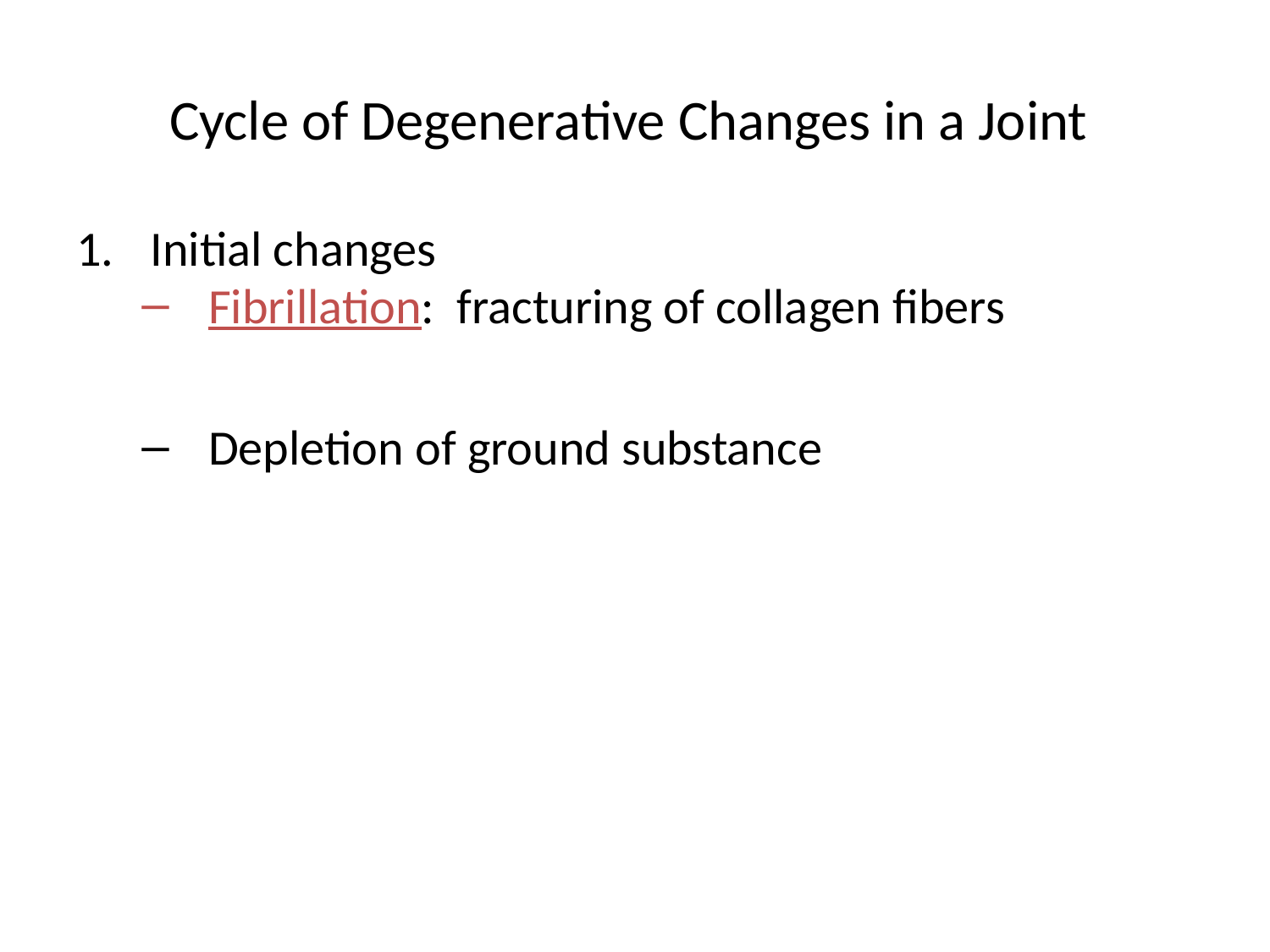

# Cycle of Degenerative Changes in a Joint
Initial changes
Fibrillation:  fracturing of collagen fibers

Depletion of ground substance